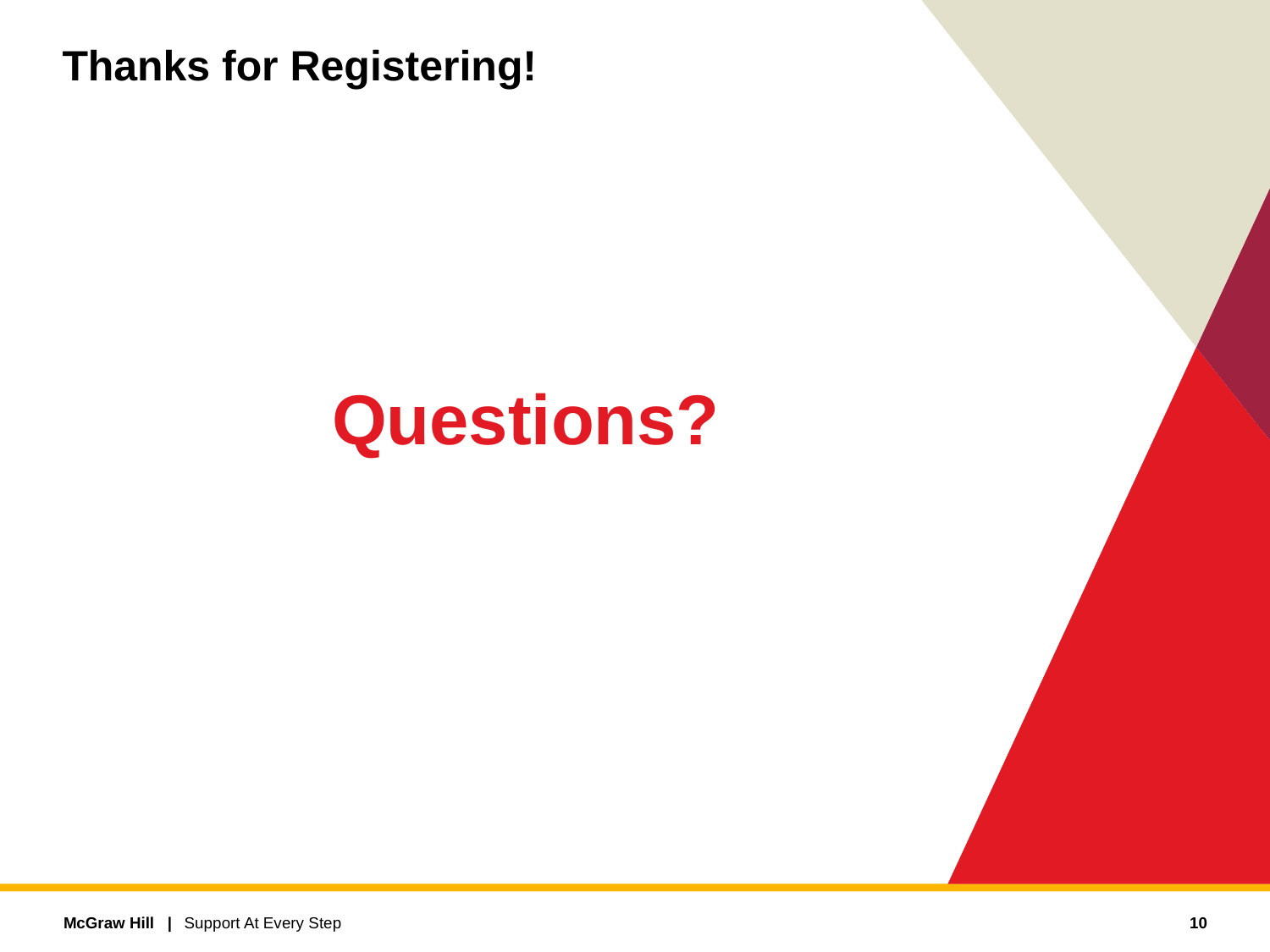

# Thanks for Registering!

Questions?
10
Support At Every Step